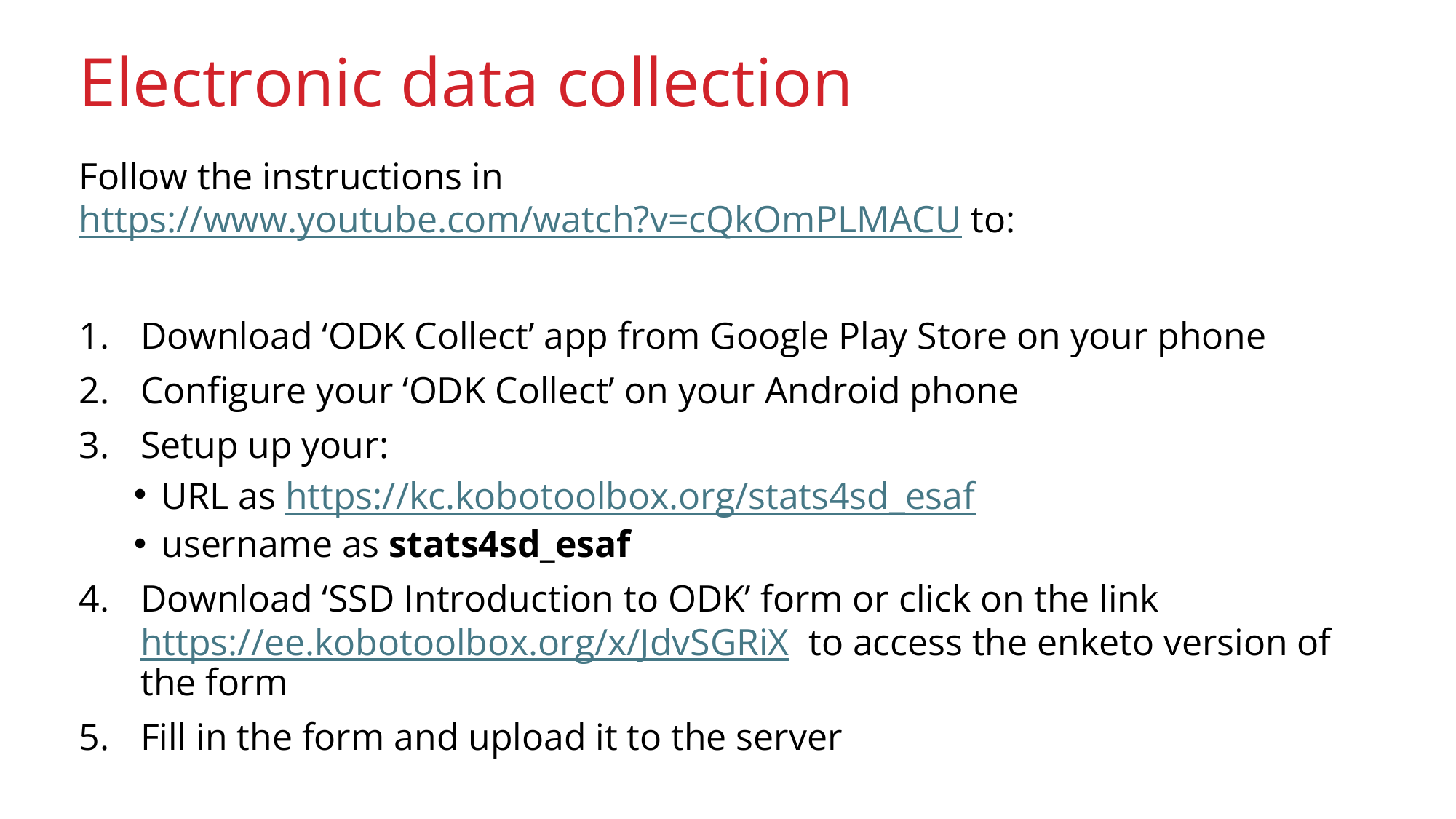

# Electronic data collection
Follow the instructions in https://www.youtube.com/watch?v=cQkOmPLMACU to:

Download ‘ODK Collect’ app from Google Play Store on your phone
Configure your ‘ODK Collect’ on your Android phone
Setup up your:
URL as https://kc.kobotoolbox.org/stats4sd_esaf
username as stats4sd_esaf
Download ‘SSD Introduction to ODK’ form or click on the link https://ee.kobotoolbox.org/x/JdvSGRiX  to access the enketo version of the form
Fill in the form and upload it to the server